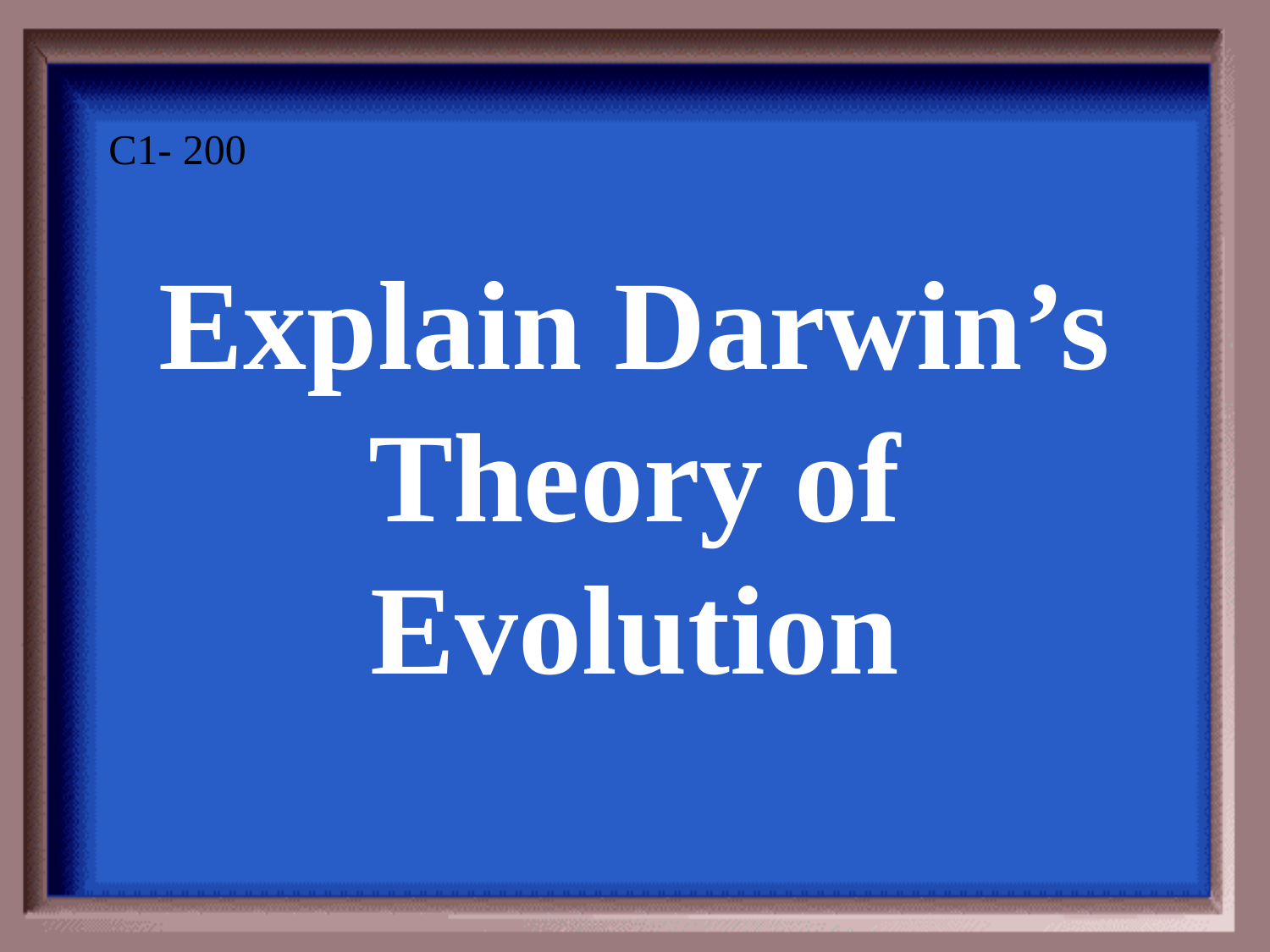

Explain Darwin’s Theory of Evolution
C1- 200